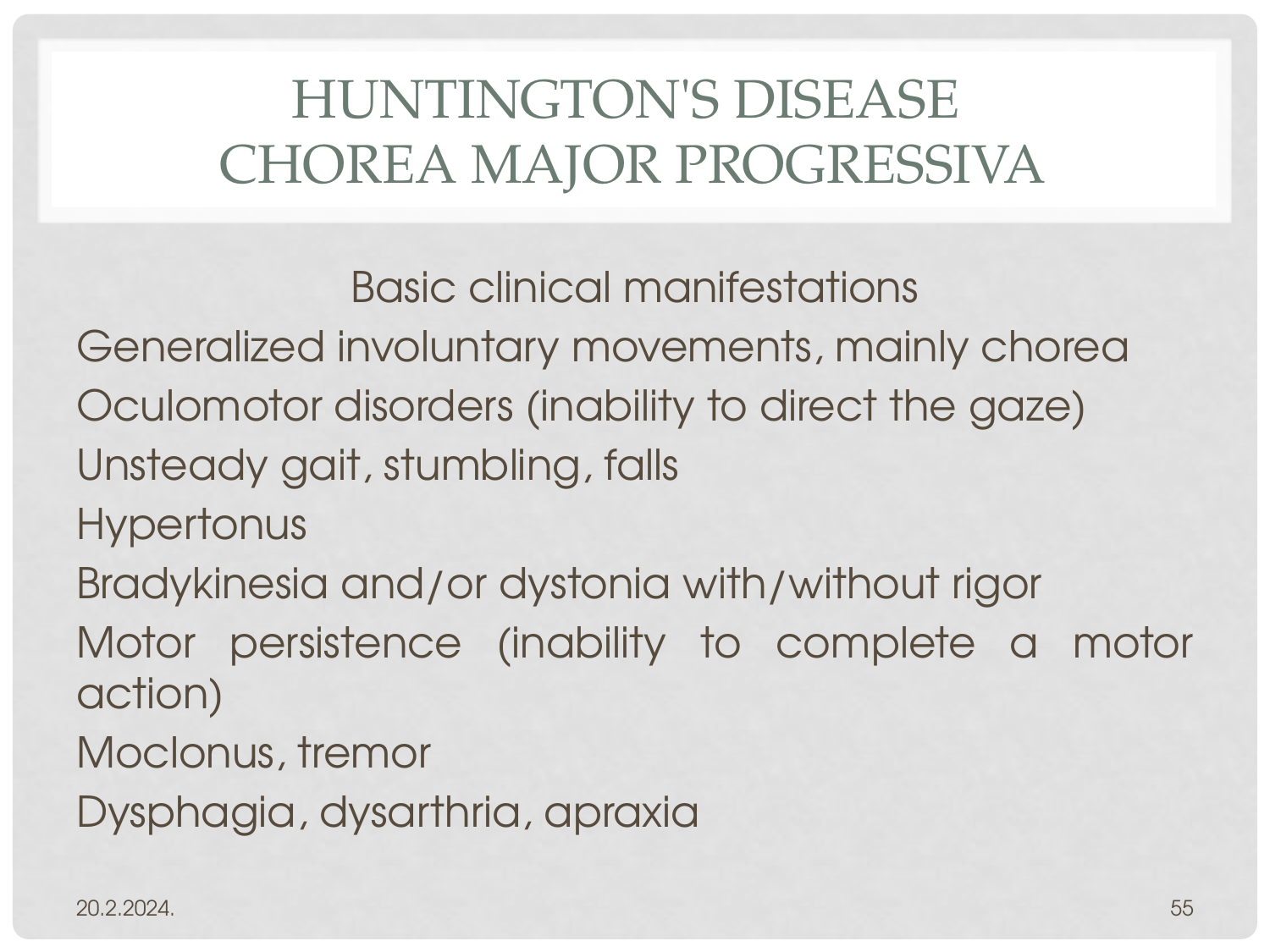

# HUNTINGTON'S DISEASE Chorea major progressiva
Basic clinical manifestations
Generalized involuntary movements, mainly chorea
Oculomotor disorders (inability to direct the gaze)
Unsteady gait, stumbling, falls
Hypertonus
Bradykinesia and/or dystonia with/without rigor
Motor persistence (inability to complete a motor action)
Moclonus, tremor
Dysphagia, dysarthria, apraxia
20.2.2024.
55